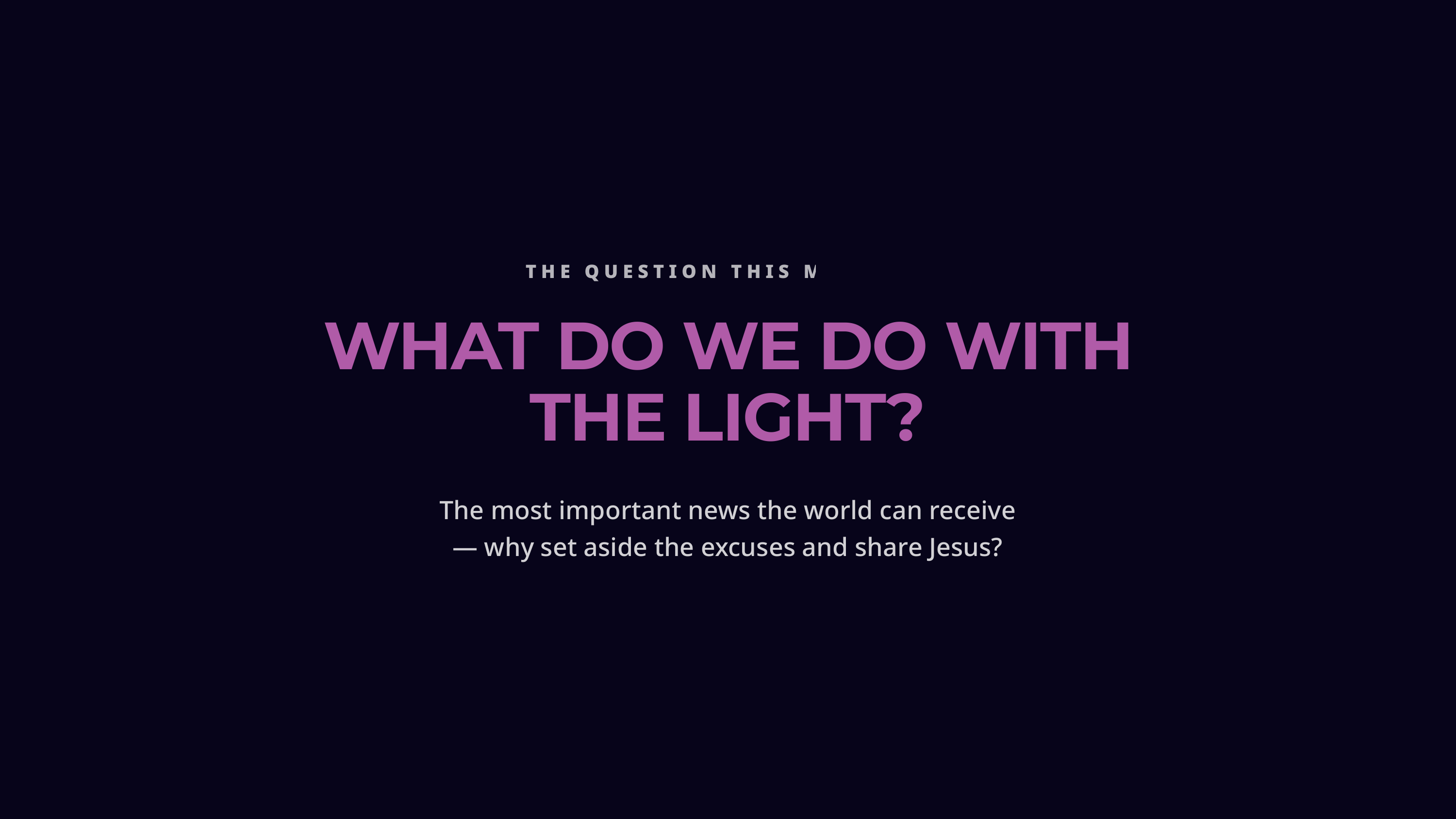

THE QUESTION THIS MORNING
WHAT DO WE DO WITH THE LIGHT?
The most important news the world can receive — why set aside the excuses and share Jesus?